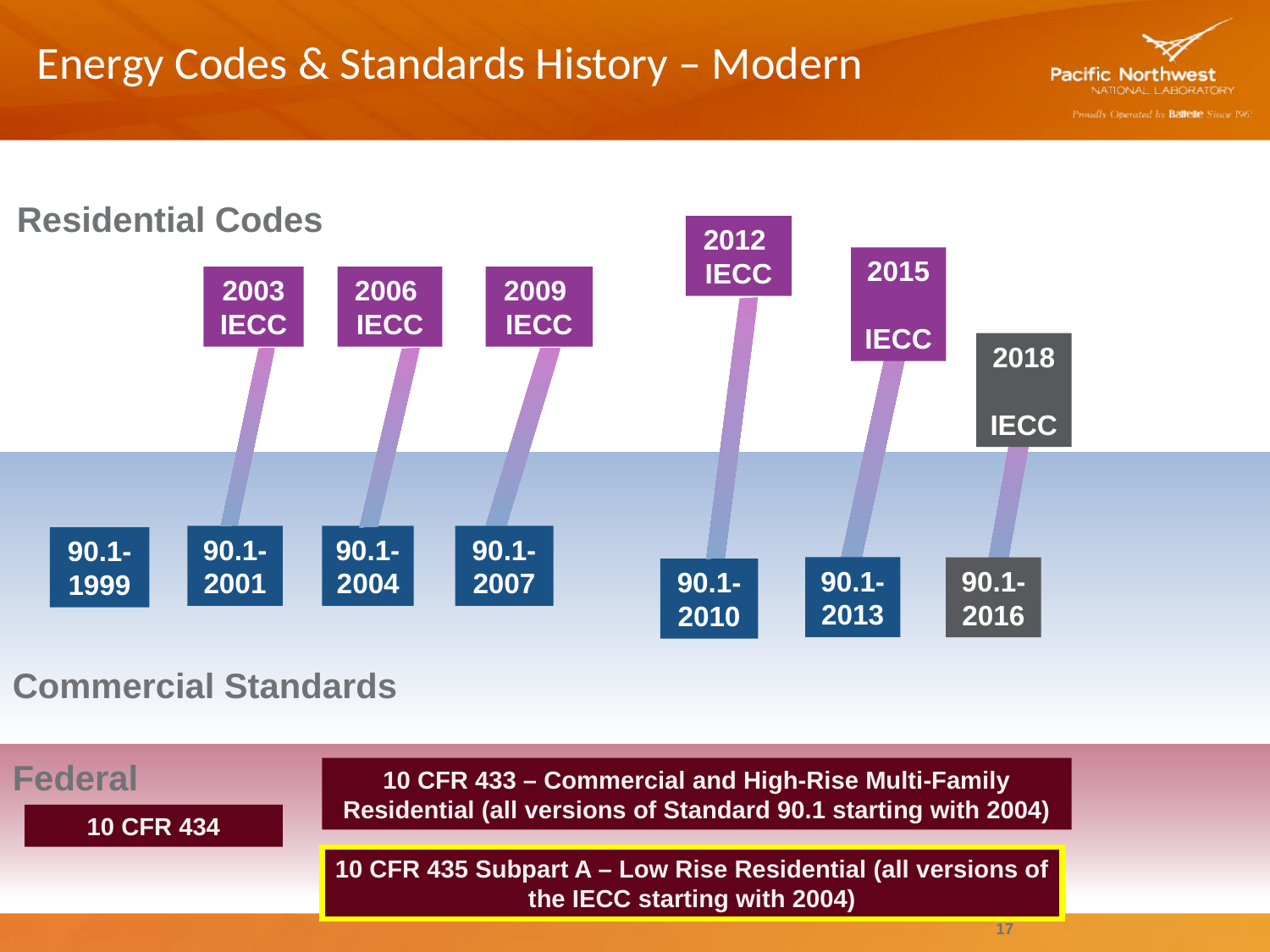

Energy Codes & Standards History – Modern

Residential Codes
2015
IECC

2018
IECC

90.1-
2013
90.1-
2016
90.1-
2010
Commercial Standards
Federal
10 CFR 433 – Commercial and High-Rise Multi-Family Residential (all versions of Standard 90.1 starting with 2004)
10 CFR 434
10 CFR 435 Subpart A – Low Rise Residential (all versions of the IECC starting with 2004)
2012
IECC
2003
IECC
2006
IECC
2009
IECC

90.1-
2001
90.1-
2004
90.1-
2007
90.1-
1999

17